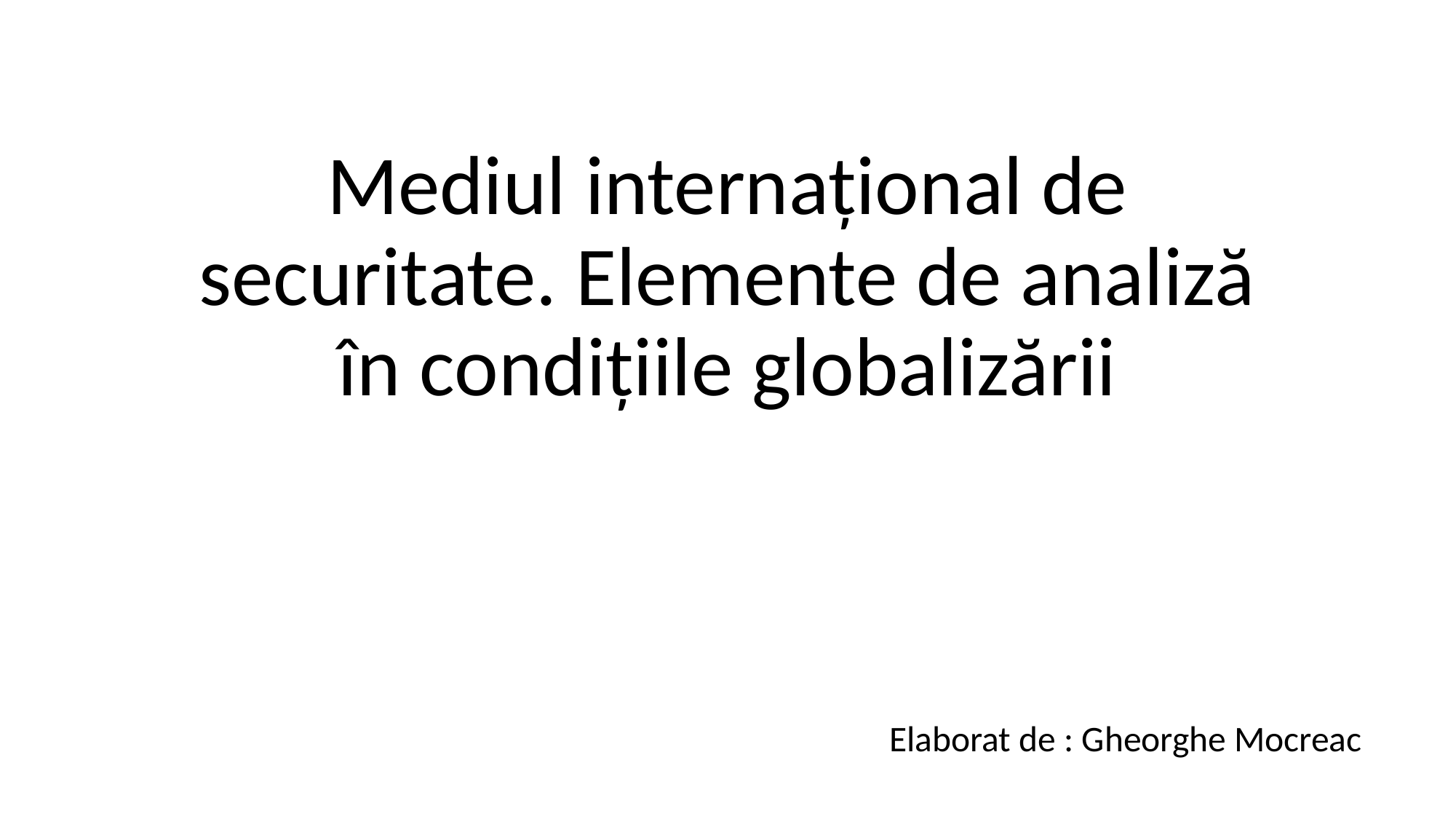

# Mediul internațional de securitate. Elemente de analiză în condițiile globalizării
Elaborat de : Gheorghe Mocreac